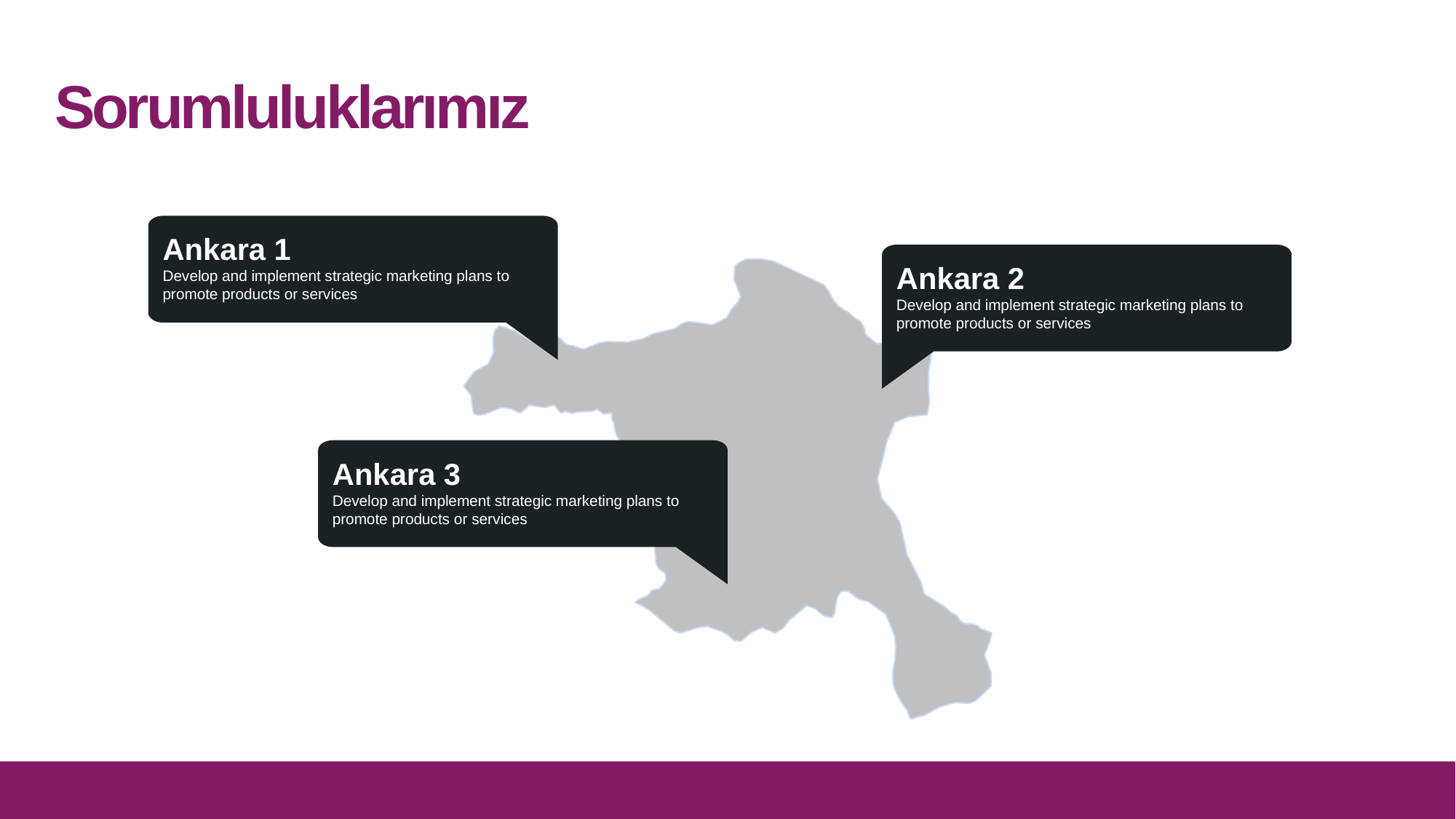

# Sorumluluklarımız
Ankara 1
Develop and implement strategic marketing plans to promote products or services
Ankara 2
Develop and implement strategic marketing plans to promote products or services

Ankara 3
Develop and implement strategic marketing plans to promote products or services